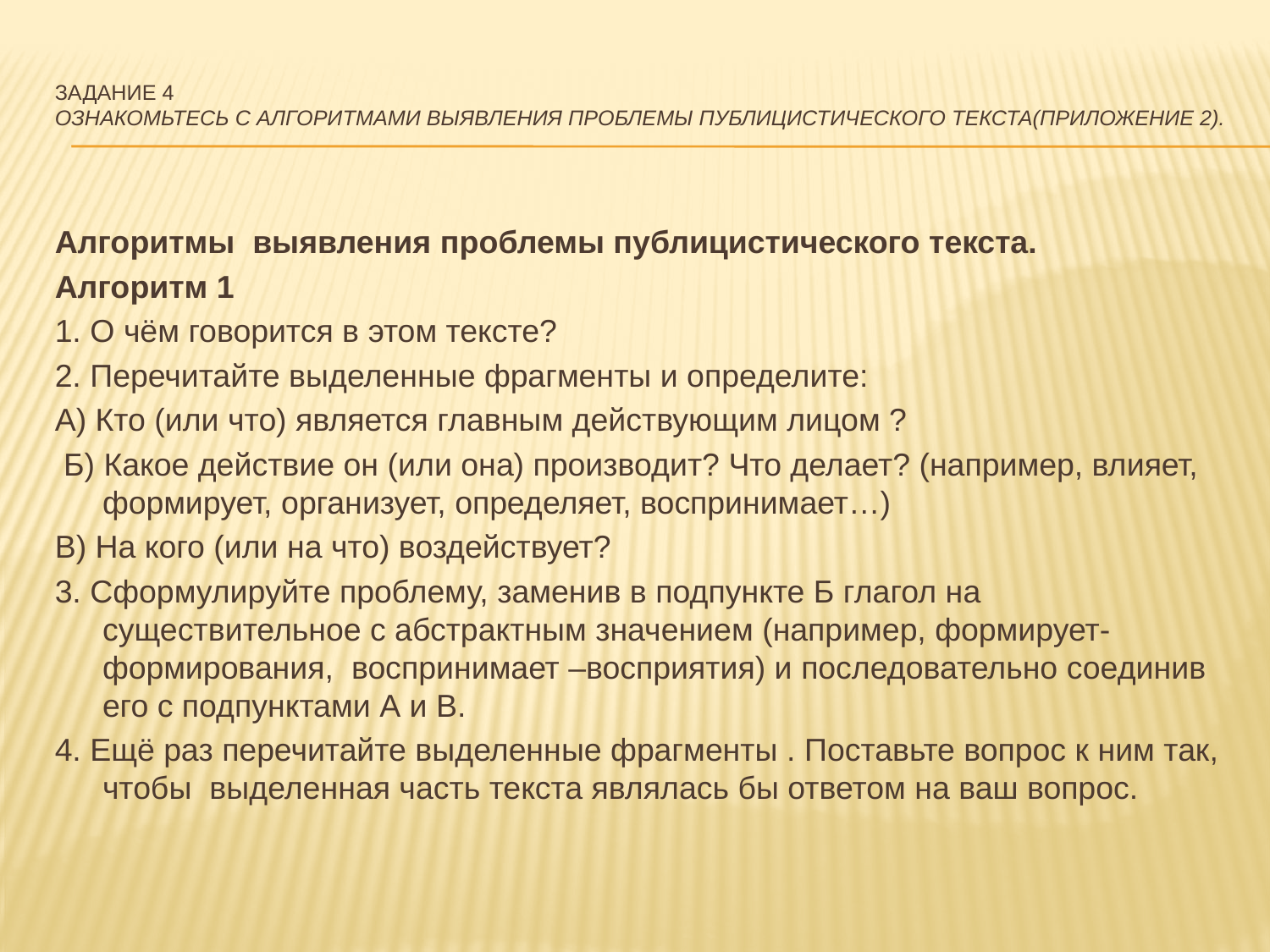

# Задание 4 Ознакомьтесь с алгоритмами выявления проблемы публицистического текста(приложение 2).
Алгоритмы  выявления проблемы публицистического текста.
Алгоритм 1
1. О чём говорится в этом тексте?
2. Перечитайте выделенные фрагменты и определите:
А) Кто (или что) является главным действующим лицом ?
 Б) Какое действие он (или она) производит? Что делает? (например, влияет, формирует, организует, определяет, воспринимает…)
В) На кого (или на что) воздействует?
3. Сформулируйте проблему, заменив в подпункте Б глагол на существительное с абстрактным значением (например, формирует- формирования,  воспринимает –восприятия) и последовательно соединив его с подпунктами А и В.
4. Ещё раз перечитайте выделенные фрагменты . Поставьте вопрос к ним так, чтобы  выделенная часть текста являлась бы ответом на ваш вопрос.